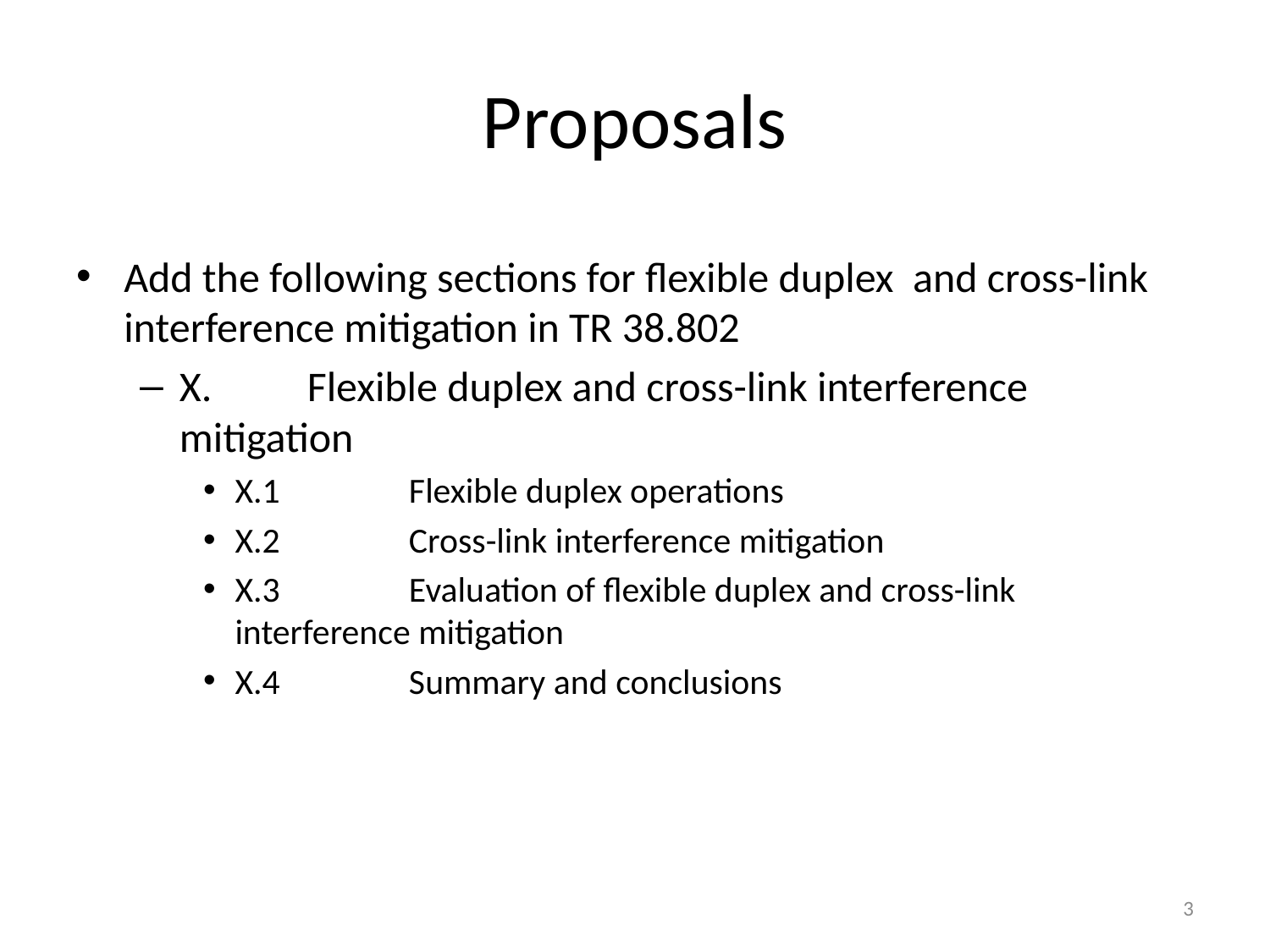

# Proposals
Add the following sections for flexible duplex  and cross-link interference mitigation in TR 38.802
X.          Flexible duplex and cross-link interference mitigation
X.1                Flexible duplex operations
X.2                Cross-link interference mitigation
X.3                Evaluation of flexible duplex and cross-link interference mitigation
X.4                Summary and conclusions

3